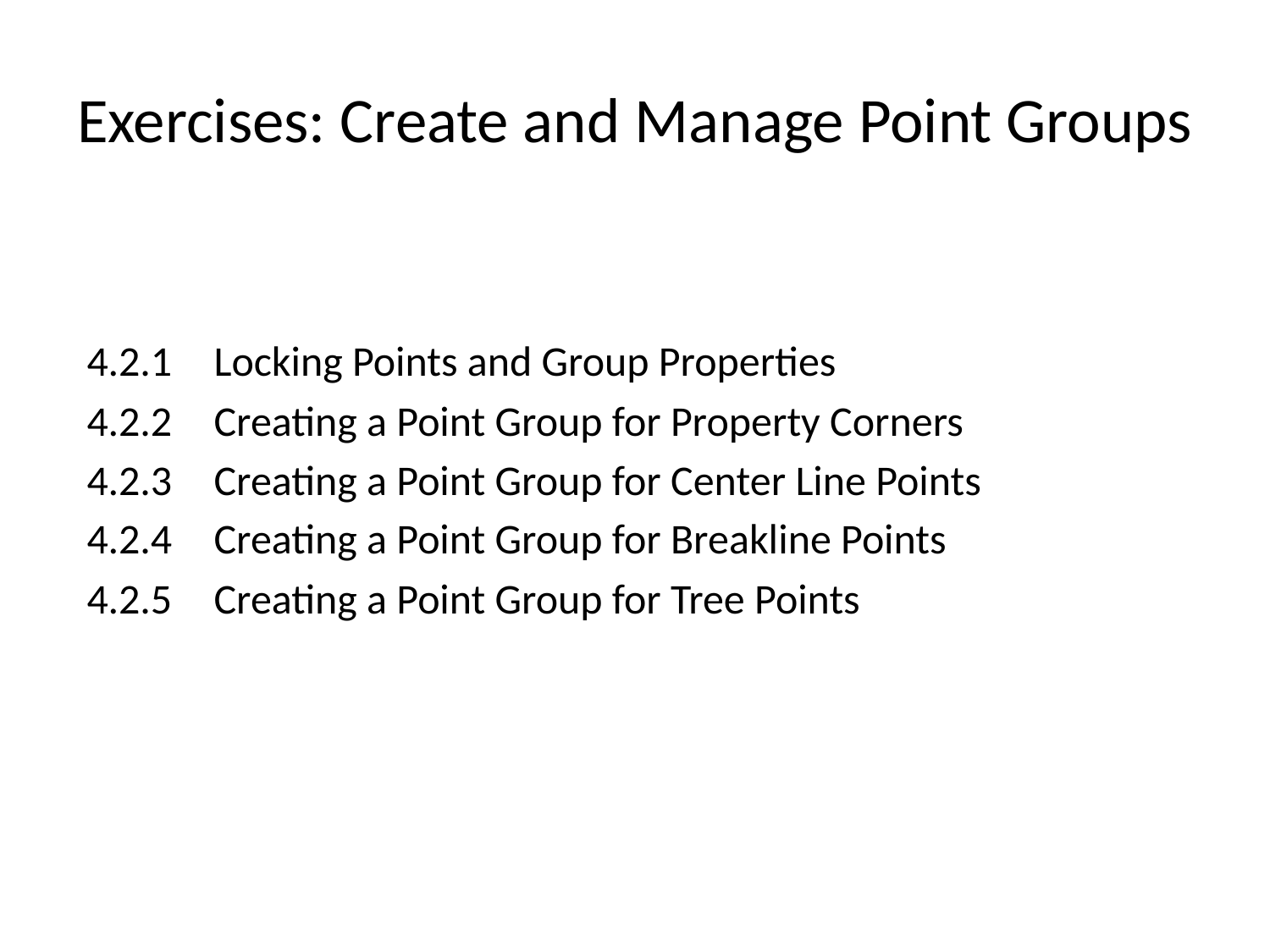

# Exercises: Create and Manage Point Groups
4.2.1	Locking Points and Group Properties
4.2.2	Creating a Point Group for Property Corners
4.2.3	Creating a Point Group for Center Line Points
4.2.4	Creating a Point Group for Breakline Points
4.2.5	Creating a Point Group for Tree Points